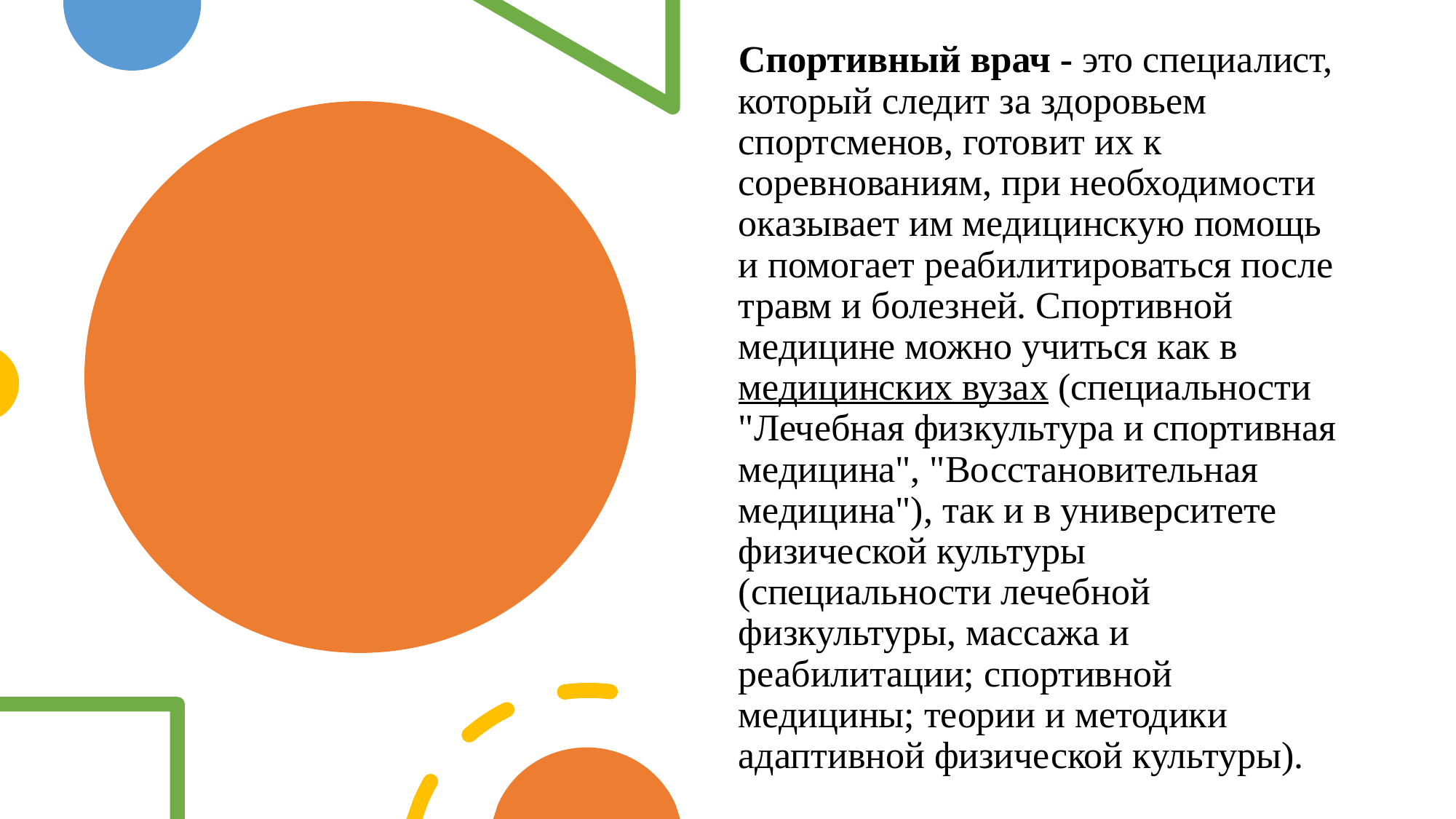

Спортивный врач - это специалист, который следит за здоровьем спортсменов, готовит их к соревнованиям, при необходимости оказывает им медицинскую помощь и помогает реабилитироваться после травм и болезней. Спортивной медицине можно учиться как в медицинских вузах (специальности "Лечебная физкультура и спортивная медицина", "Восстановительная медицина"), так и в университете физической культуры (специальности лечебной физкультуры, массажа и реабилитации; спортивной медицины; теории и методики адаптивной физической культуры).